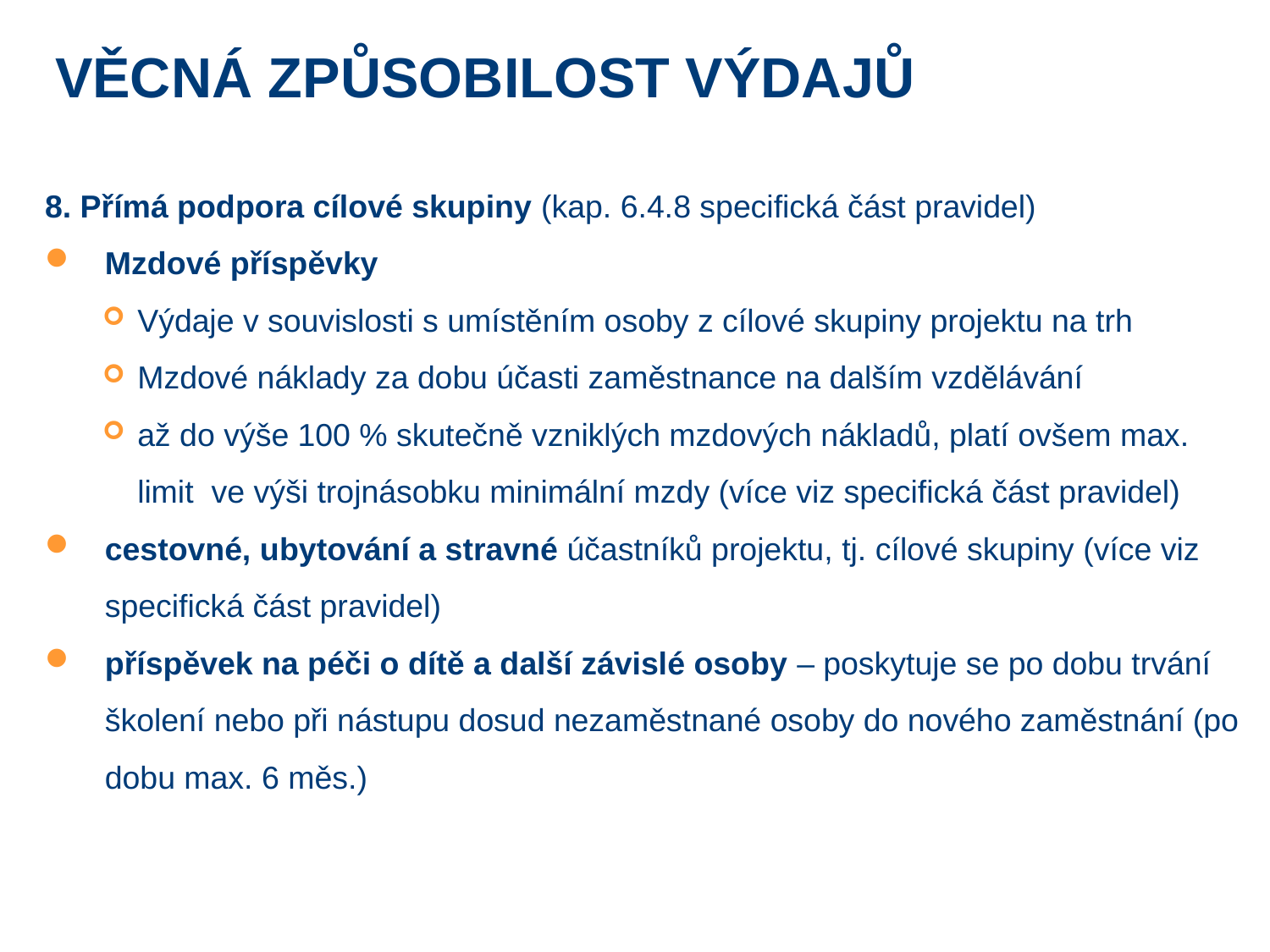

# Věcná způsobilost výdajů
8. Přímá podpora cílové skupiny (kap. 6.4.8 specifická část pravidel)
Mzdové příspěvky
Výdaje v souvislosti s umístěním osoby z cílové skupiny projektu na trh
Mzdové náklady za dobu účasti zaměstnance na dalším vzdělávání
až do výše 100 % skutečně vzniklých mzdových nákladů, platí ovšem max. limit  ve výši trojnásobku minimální mzdy (více viz specifická část pravidel)
cestovné, ubytování a stravné účastníků projektu, tj. cílové skupiny (více viz specifická část pravidel)
příspěvek na péči o dítě a další závislé osoby – poskytuje se po dobu trvání školení nebo při nástupu dosud nezaměstnané osoby do nového zaměstnání (po dobu max. 6 měs.)

13